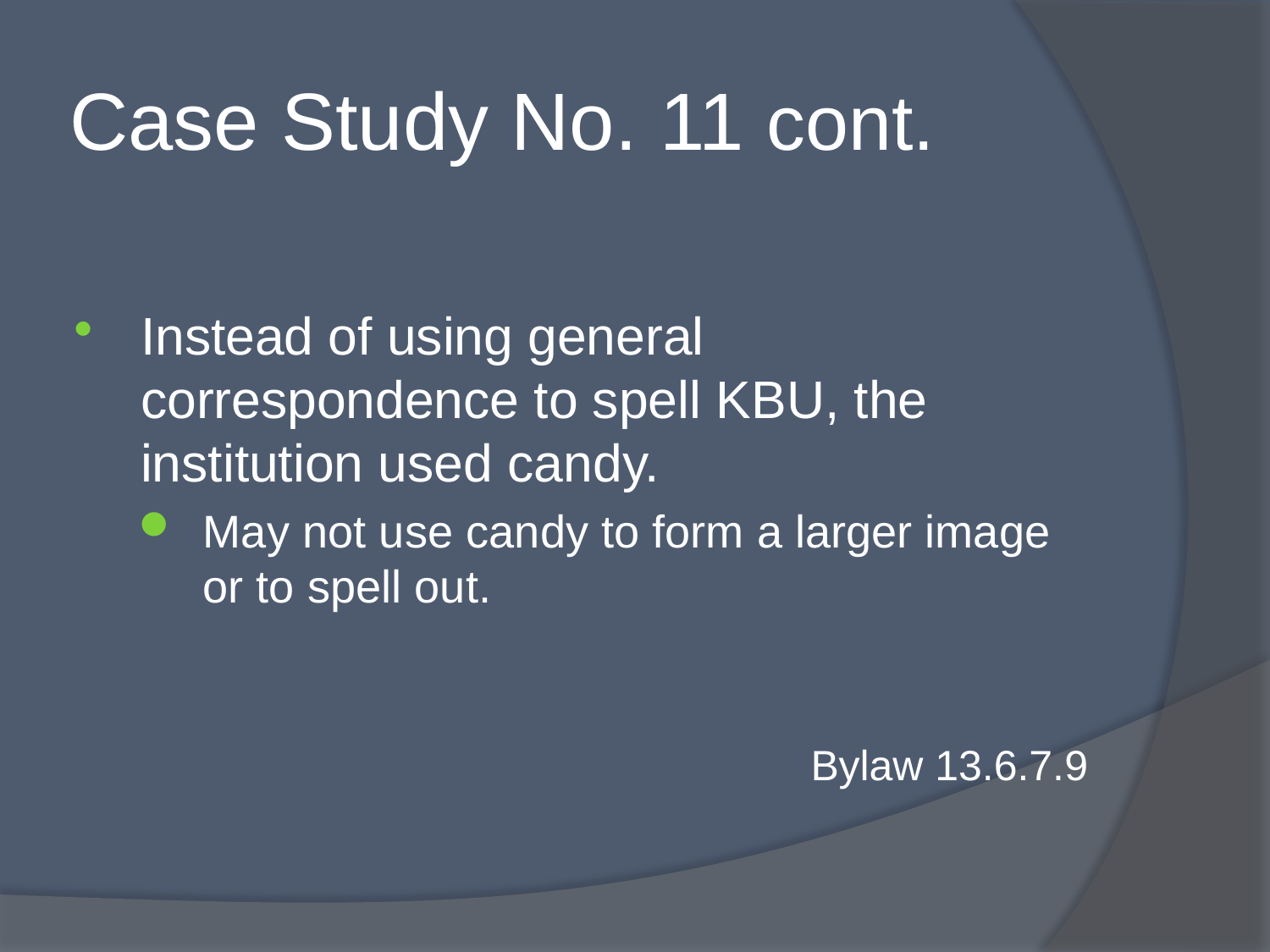

# Case Study No. 11 cont.

Instead of using general correspondence to spell KBU, the institution used candy.
May not use candy to form a larger image or to spell out.

Bylaw 13.6.7.9